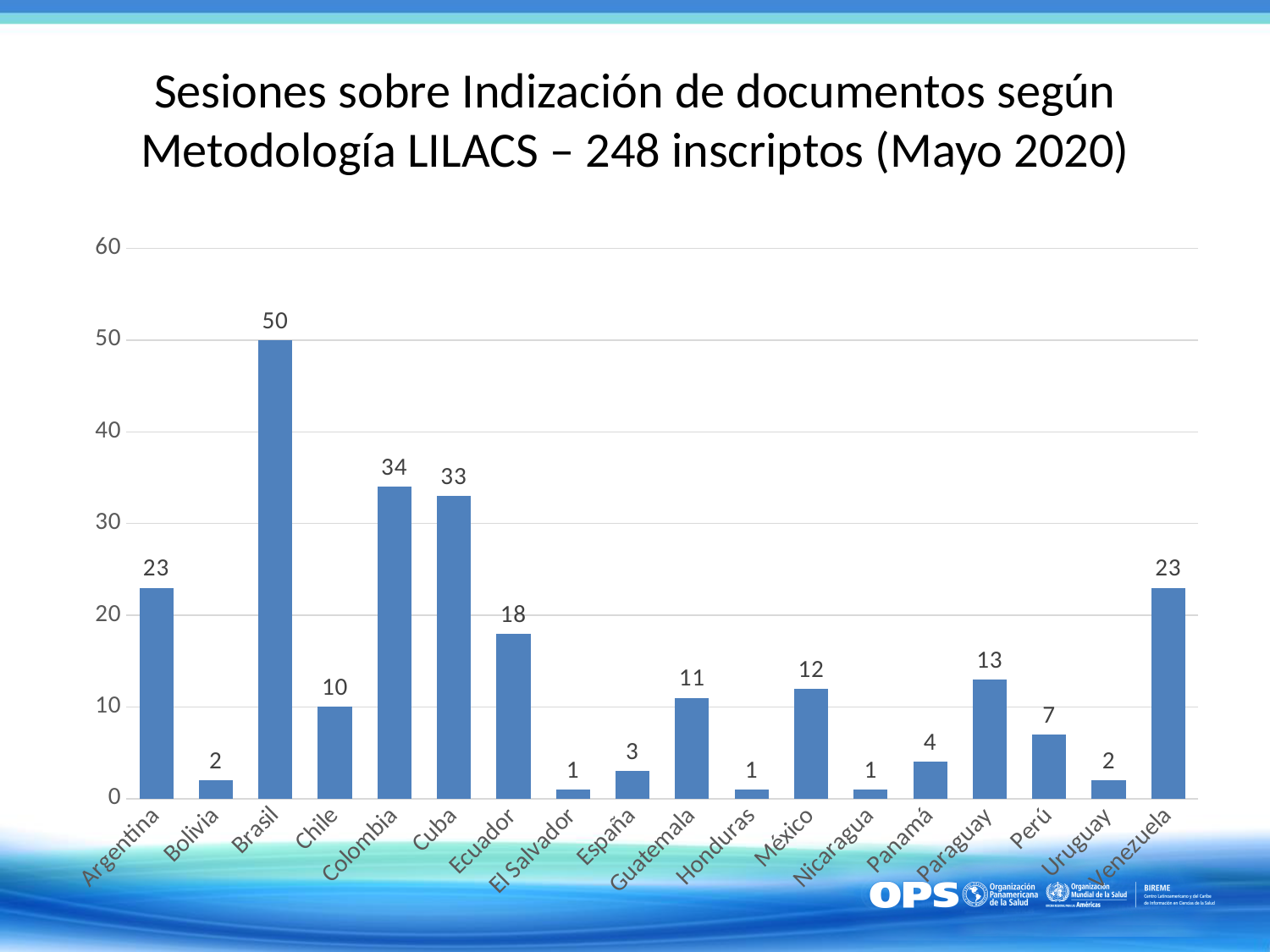

# Sesiones sobre Indización de documentos según Metodología LILACS – 248 inscriptos (Mayo 2020)

### Chart

| Category |  |
|---|---|
| Argentina | 23.0 |
| Bolivia | 2.0 |
| Brasil | 50.0 |
| Chile | 10.0 |
| Colombia | 34.0 |
| Cuba | 33.0 |
| Ecuador | 18.0 |
| El Salvador | 1.0 |
| España | 3.0 |
| Guatemala | 11.0 |
| Honduras | 1.0 |
| México | 12.0 |
| Nicaragua | 1.0 |
| Panamá | 4.0 |
| Paraguay | 13.0 |
| Perú | 7.0 |
| Uruguay | 2.0 |
| Venezuela | 23.0 |

### Chart

| Category |
|---|